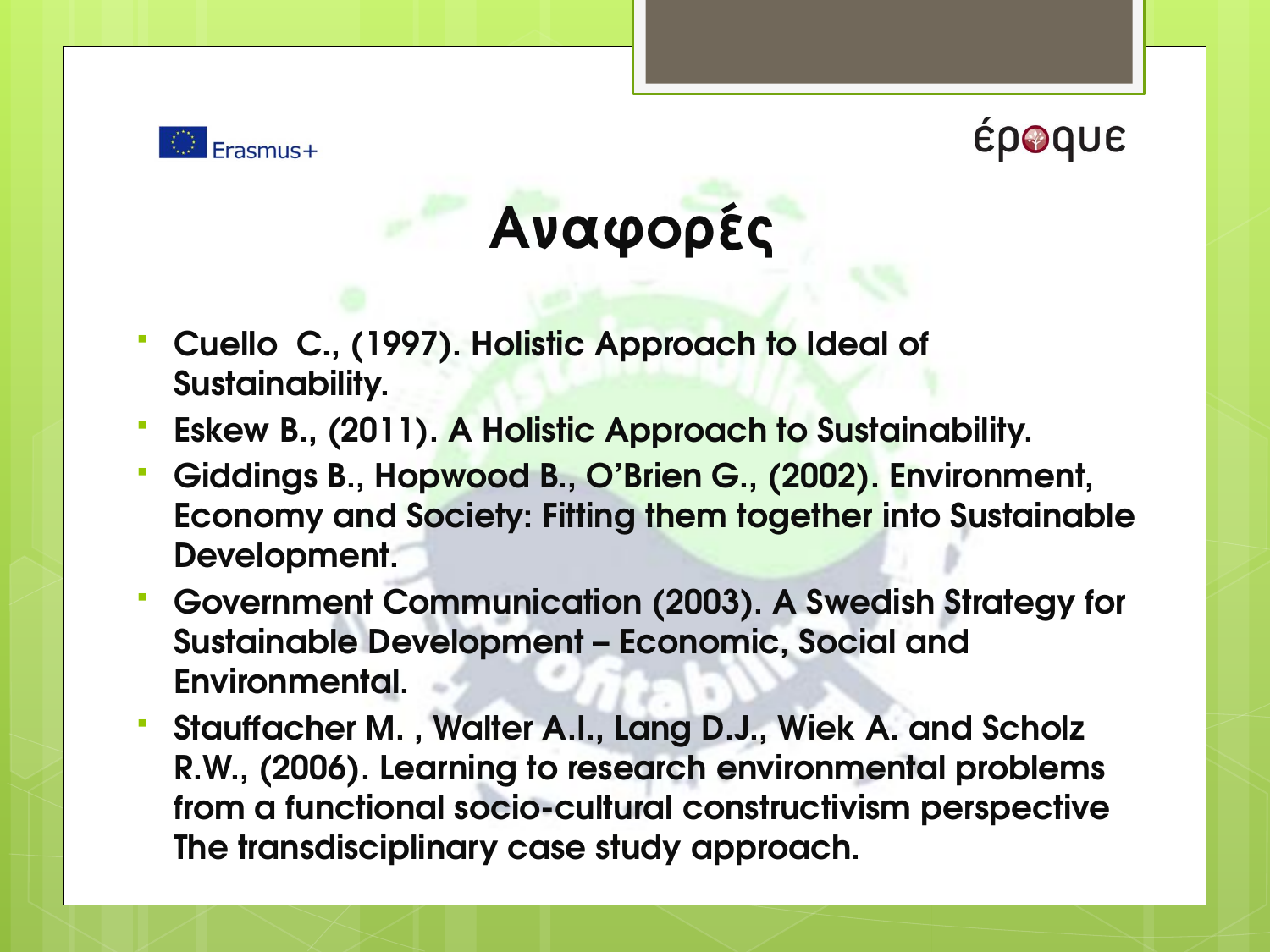

# Αναφορές
Cuello  C., (1997). Holistic Approach to Ideal of Sustainability.
Eskew B., (2011). A Holistic Approach to Sustainability.
Giddings B., Hopwood B., O’Brien G., (2002). Environment, Economy and Society: Fitting them together into Sustainable Development.
Government Communication (2003). A Swedish Strategy for Sustainable Development – Economic, Social and Environmental.
Stauffacher M. , Walter A.I., Lang D.J., Wiek A. and Scholz R.W., (2006). Learning to research environmental problems from a functional socio-cultural constructivism perspective The transdisciplinary case study approach.